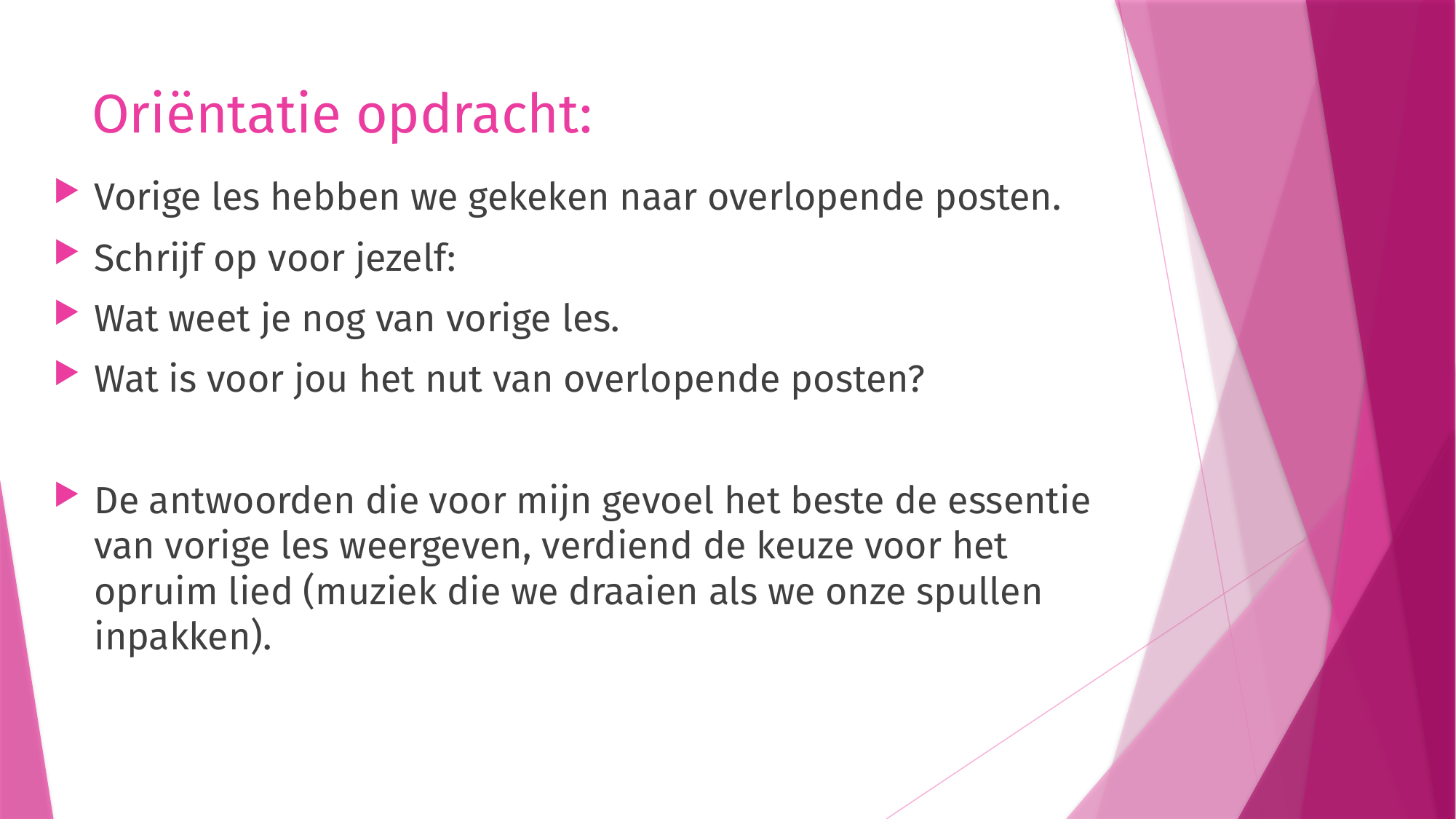

# Oriëntatie opdracht:
Vorige les hebben we gekeken naar overlopende posten.
Schrijf op voor jezelf:
Wat weet je nog van vorige les.
Wat is voor jou het nut van overlopende posten?

De antwoorden die voor mijn gevoel het beste de essentie van vorige les weergeven, verdiend de keuze voor het opruim lied (muziek die we draaien als we onze spullen inpakken).